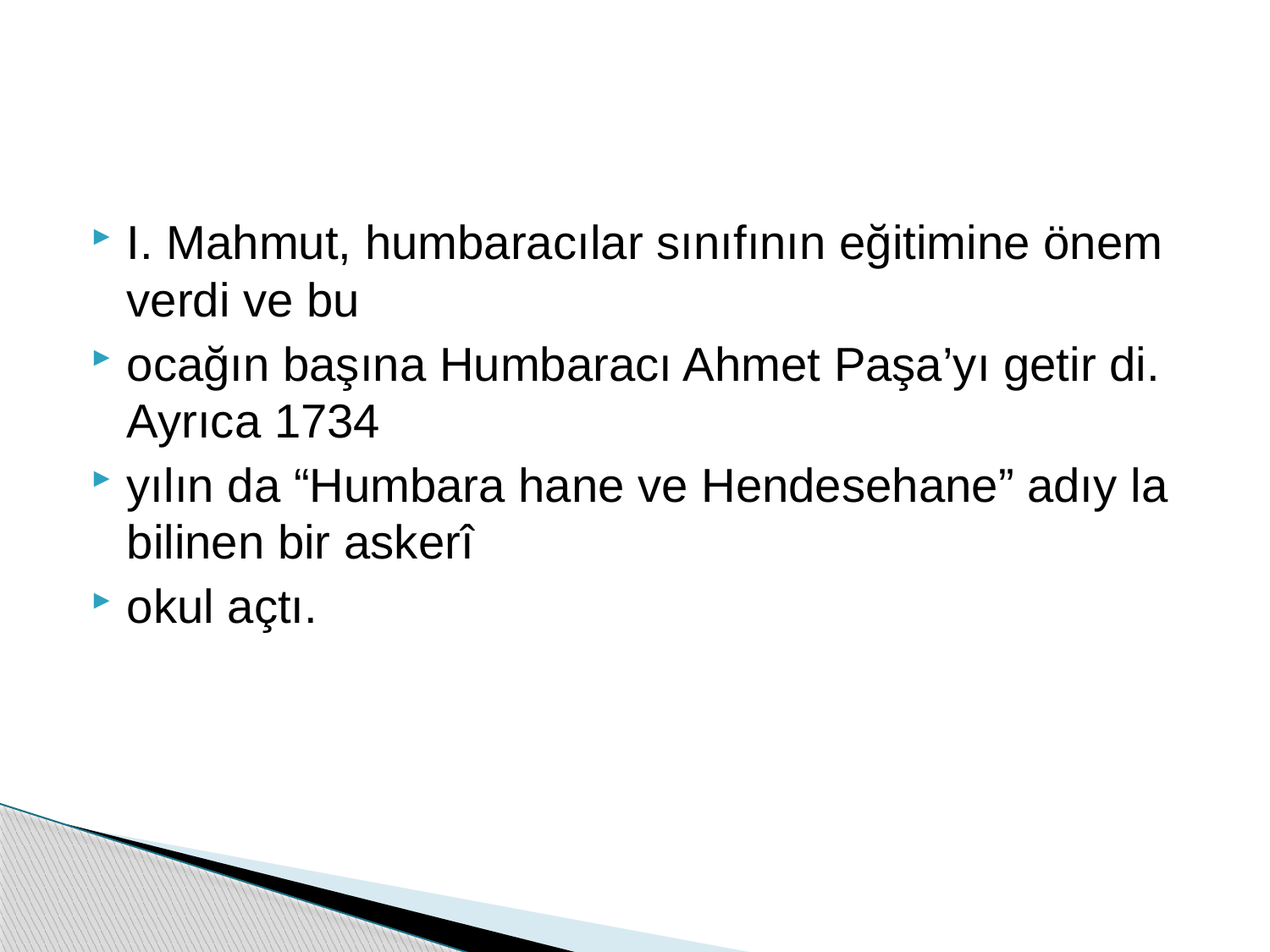

I. Mahmut, humbaracılar sınıfının eğitimine önem verdi ve bu
ocağın başına Humbaracı Ahmet Paşa’yı getir di. Ayrıca 1734
yılın da “Humbara hane ve Hendesehane” adıy la bilinen bir askerî
okul açtı.